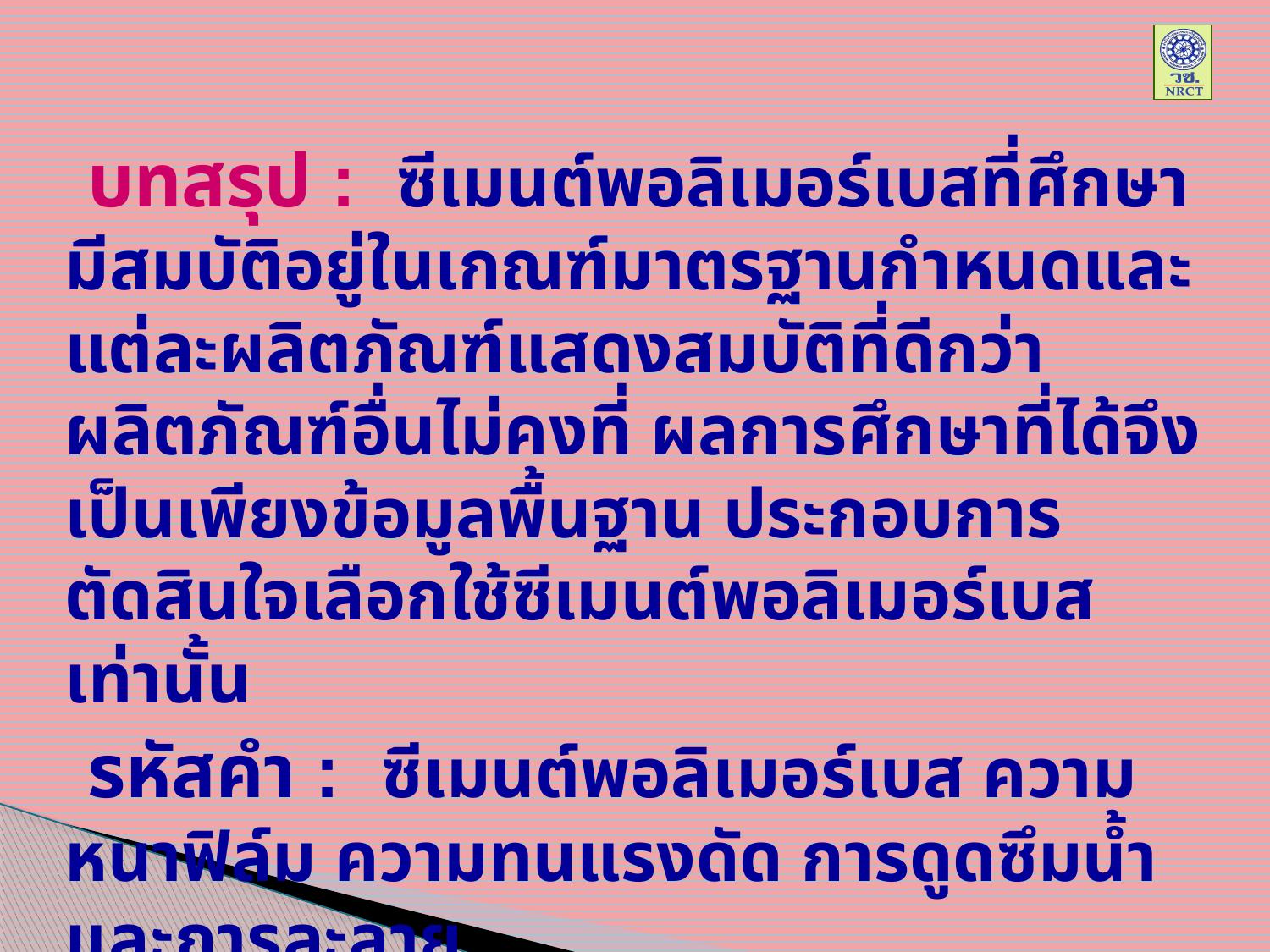

บทสรุป :  ซีเมนต์พอลิเมอร์เบสที่ศึกษามีสมบัติอยู่ในเกณฑ์มาตรฐานกำหนดและแต่ละผลิตภัณฑ์แสดงสมบัติที่ดีกว่าผลิตภัณฑ์อื่นไม่คงที่ ผลการศึกษาที่ได้จึงเป็นเพียงข้อมูลพื้นฐาน ประกอบการตัดสินใจเลือกใช้ซีเมนต์พอลิเมอร์เบสเท่านั้น
   รหัสคำ :  ซีเมนต์พอลิเมอร์เบส ความหนาฟิล์ม ความทนแรงดัด การดูดซึมน้ำและการละลาย